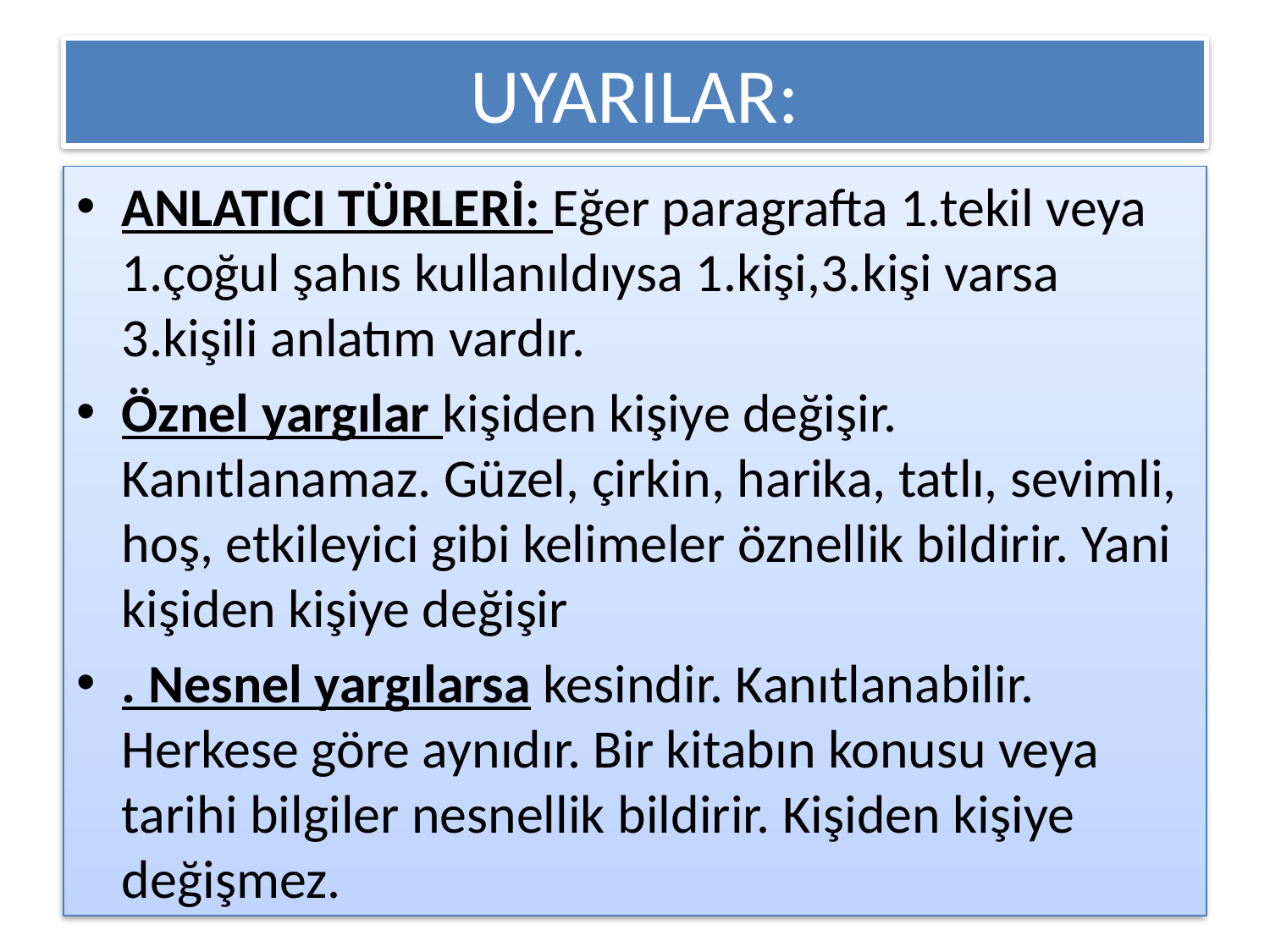

# UYARILAR:
ANLATICI TÜRLERİ: Eğer paragrafta 1.tekil veya 1.çoğul şahıs kullanıldıysa 1.kişi,3.kişi varsa 3.kişili anlatım vardır.
Öznel yargılar kişiden kişiye değişir. Kanıtlanamaz. Güzel, çirkin, harika, tatlı, sevimli, hoş, etkileyici gibi kelimeler öznellik bildirir. Yani kişiden kişiye değişir
. Nesnel yargılarsa kesindir. Kanıtlanabilir. Herkese göre aynıdır. Bir kitabın konusu veya tarihi bilgiler nesnellik bildirir. Kişiden kişiye değişmez.